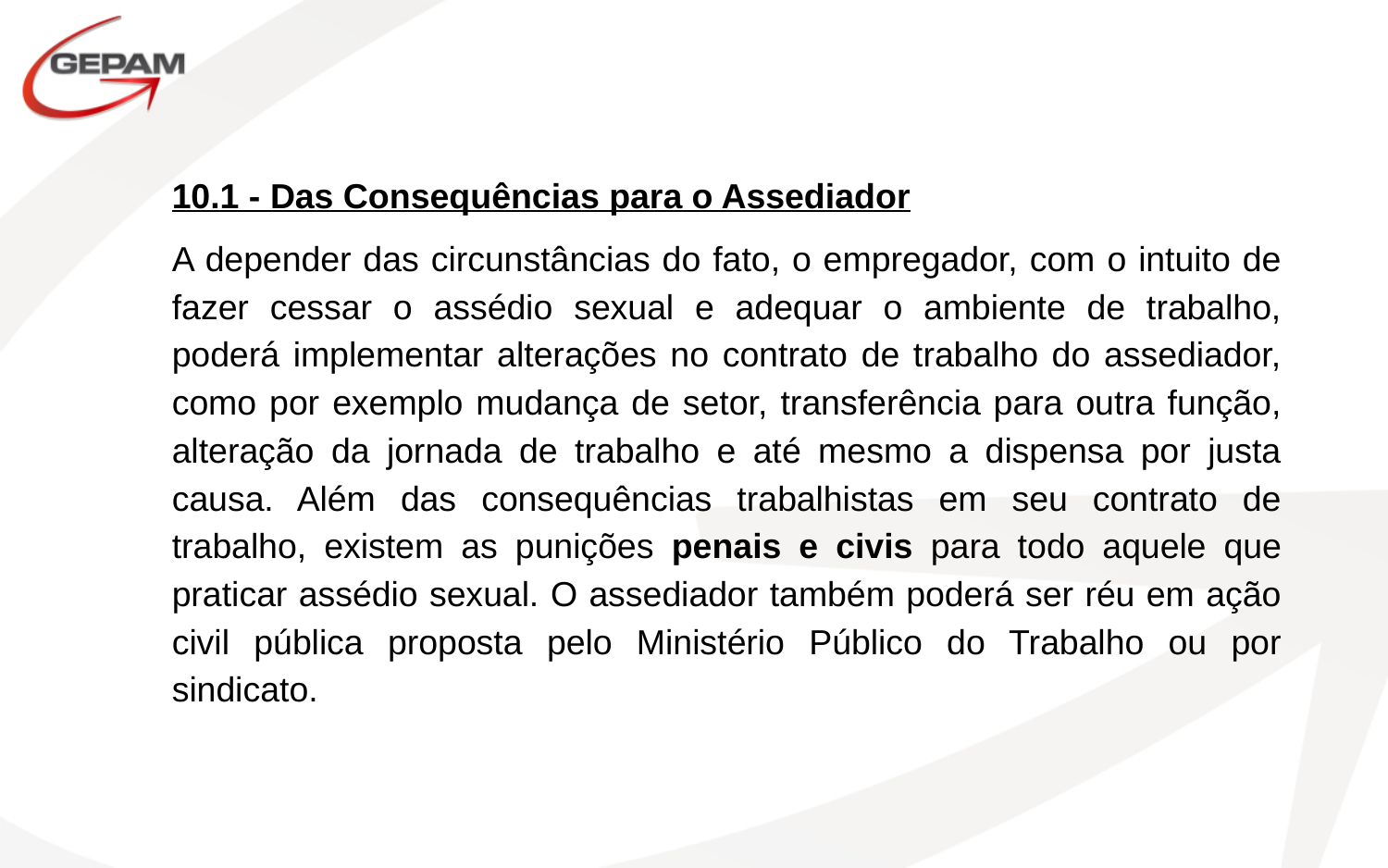

10.1 - Das Consequências para o Assediador
A depender das circunstâncias do fato, o empregador, com o intuito de fazer cessar o assédio sexual e adequar o ambiente de trabalho, poderá implementar alterações no contrato de trabalho do assediador, como por exemplo mudança de setor, transferência para outra função, alteração da jornada de trabalho e até mesmo a dispensa por justa causa. Além das consequências trabalhistas em seu contrato de trabalho, existem as punições penais e civis para todo aquele que praticar assédio sexual. O assediador também poderá ser réu em ação civil pública proposta pelo Ministério Público do Trabalho ou por sindicato.